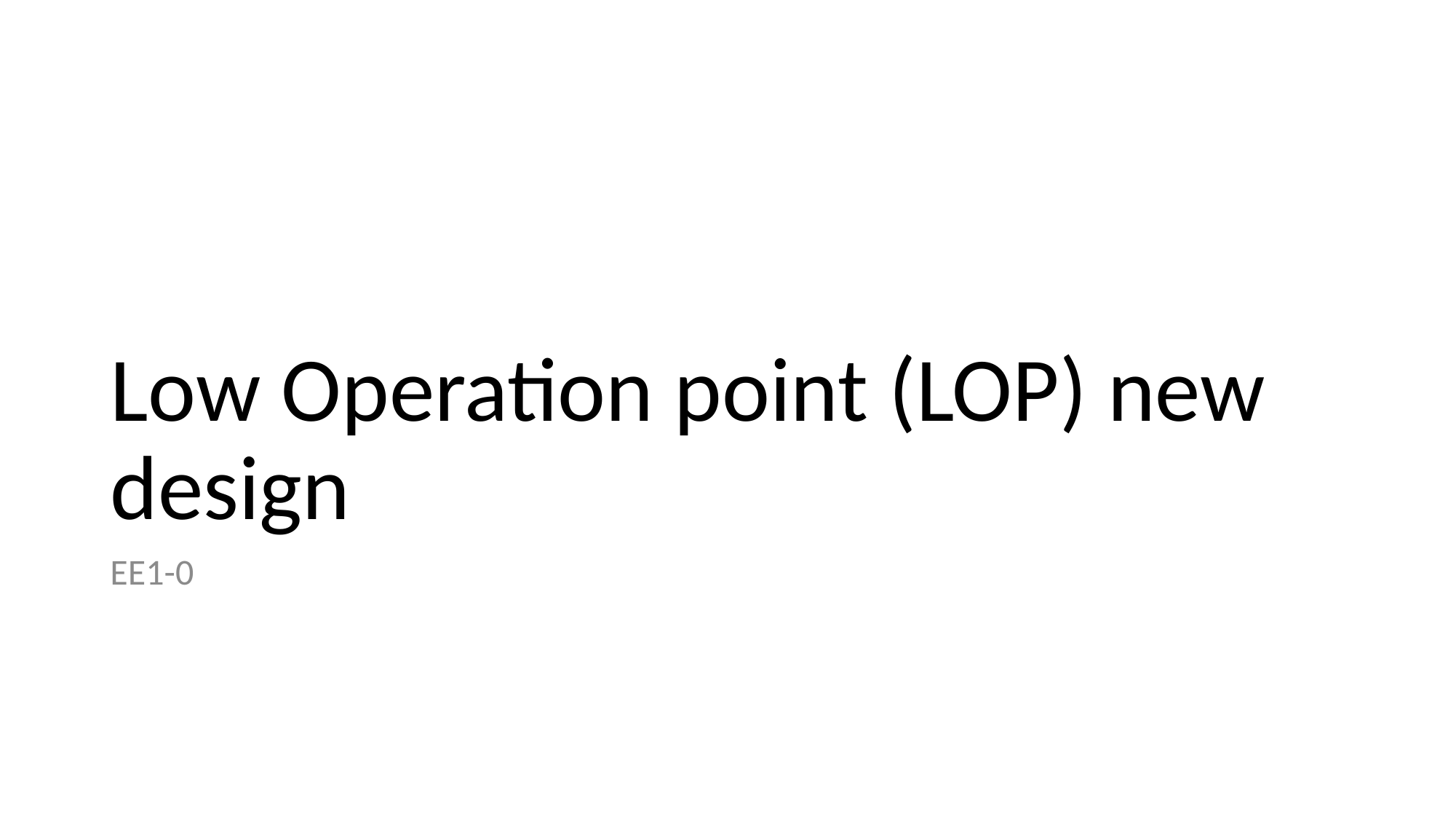

# Low Operation point (LOP) new design
EE1-0